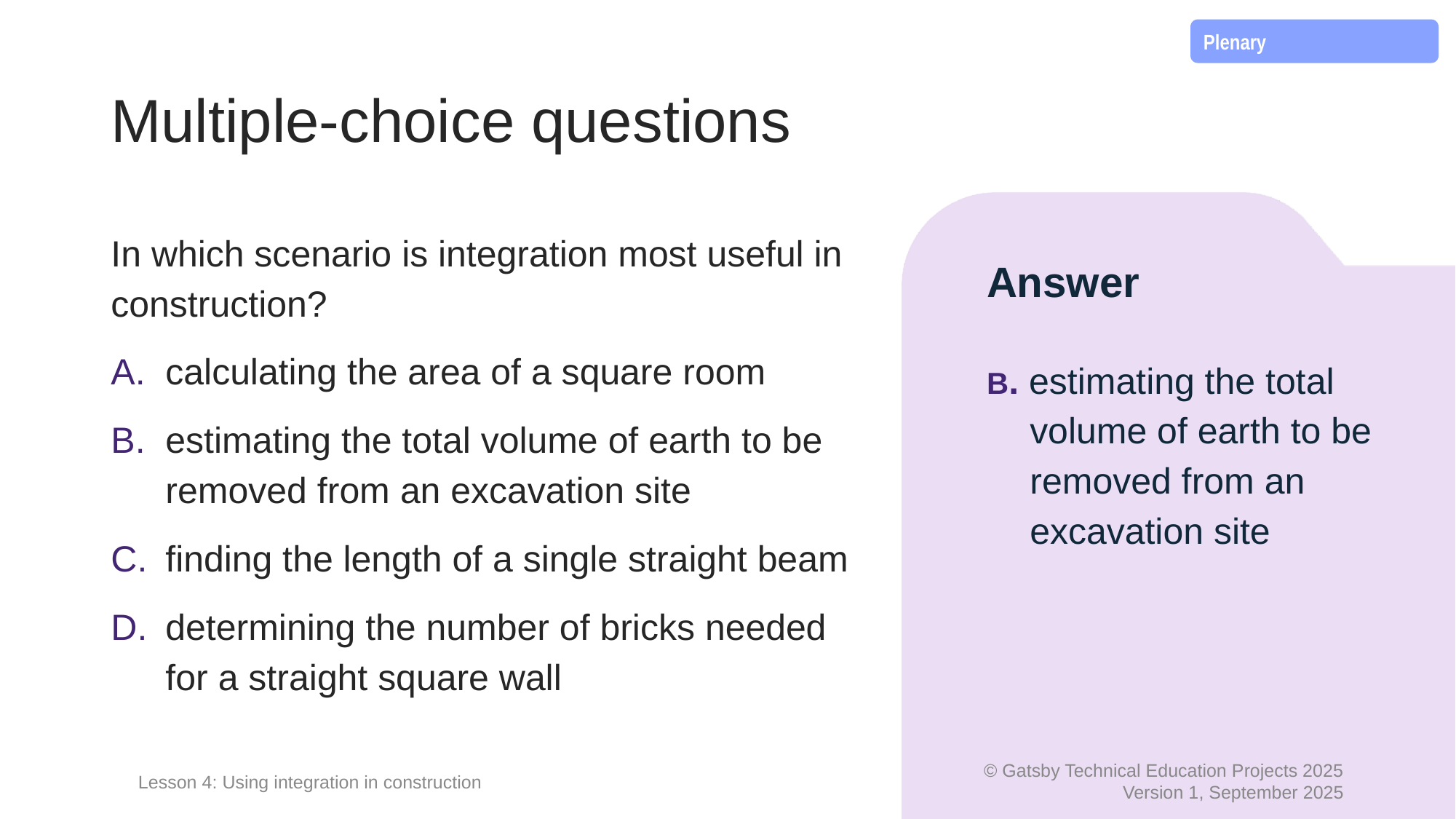

Plenary
# Multiple-choice questions
In which scenario is integration most useful in construction?
calculating the area of a square room
estimating the total volume of earth to be removed from an excavation site
finding the length of a single straight beam
determining the number of bricks needed for a straight square wall

Answer
B. estimating the total volume of earth to be removed from an excavation site

Lesson 4: Using integration in construction